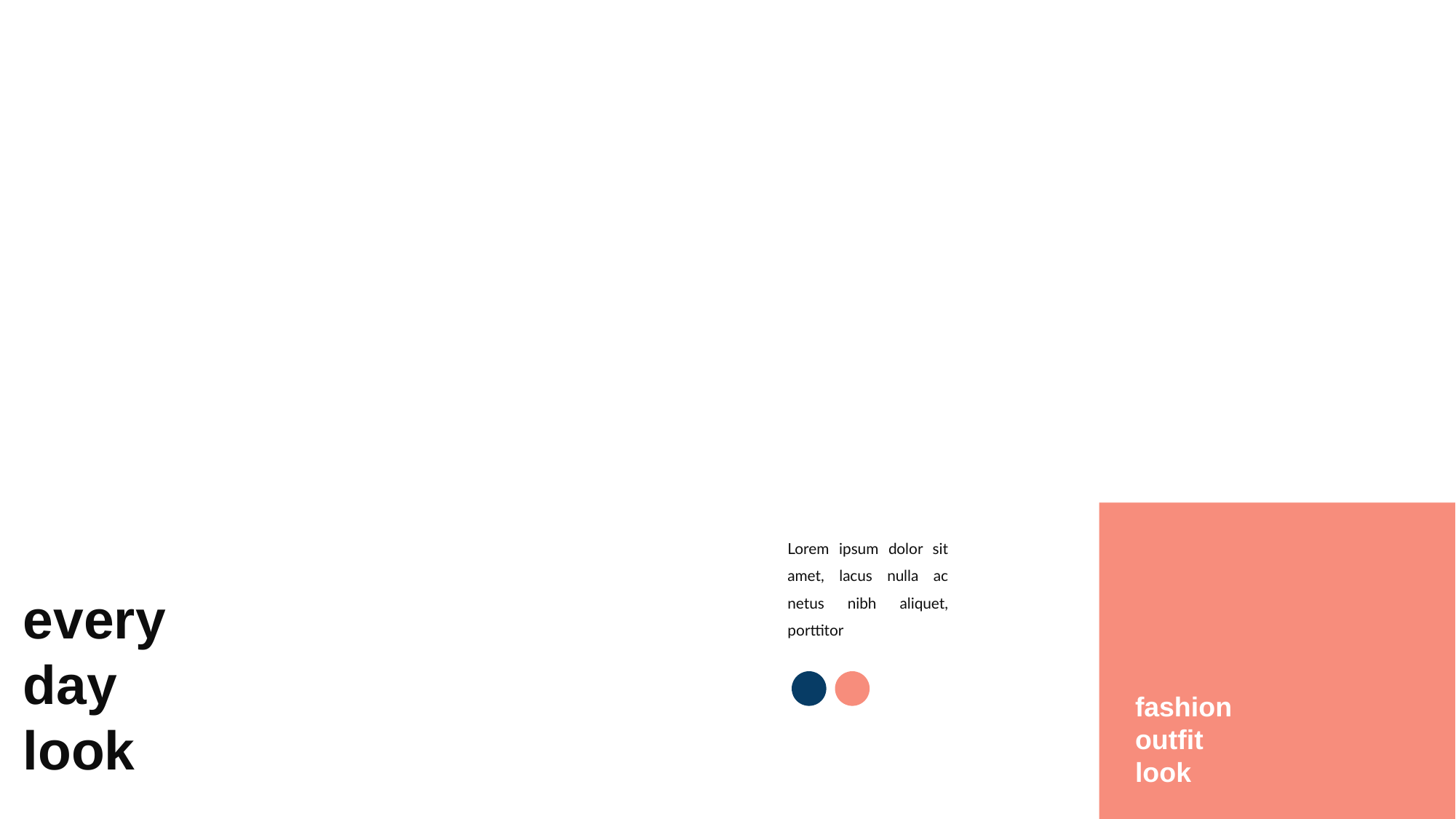

Lorem ipsum dolor sit amet, lacus nulla ac netus nibh aliquet, porttitor
every
day
look

fashion
outfit
look